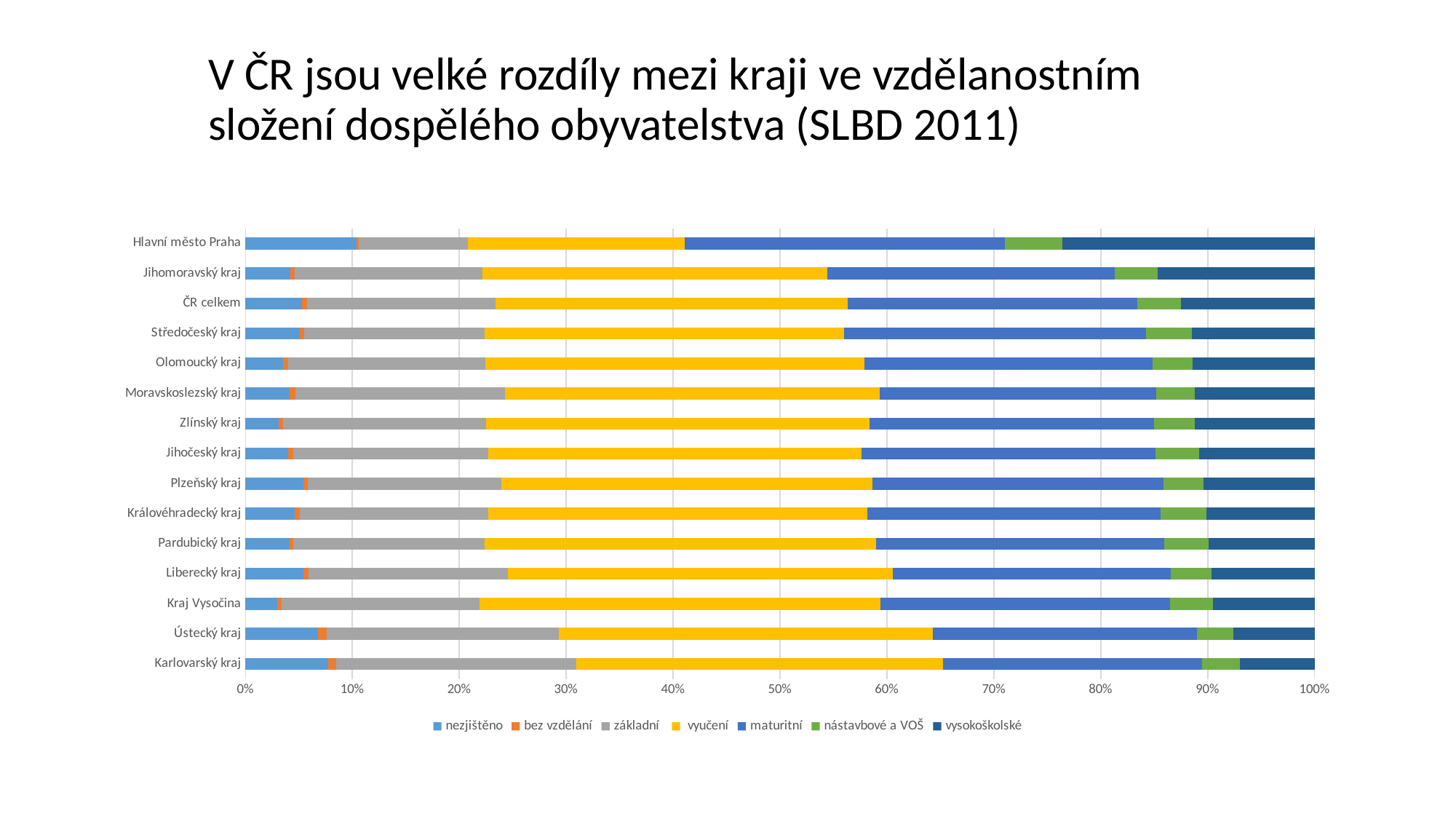

# V ČR jsou velké rozdíly mezi kraji ve vzdělanostním složení dospělého obyvatelstva (SLBD 2011)

### Chart

| Category | nezjištěno | bez vzdělání | základní  |  vyučení | maturitní | nástavbové a VOŠ | vysokoškolské |
|---|---|---|---|---|---|---|---|
| Karlovarský kraj | 7.7 | 0.8 | 22.4 | 34.3 | 24.2 | 3.5 | 7.0 |
| Ústecký kraj | 6.8 | 0.8 | 21.7 | 34.9 | 24.7 | 3.4 | 7.6 |
| Kraj Vysočina | 3.0 | 0.4 | 18.5 | 37.5 | 27.1 | 4.0 | 9.5 |
| Liberecký kraj | 5.4 | 0.5 | 18.6 | 35.9 | 26.0 | 3.8 | 9.6 |
| Pardubický kraj | 4.1 | 0.4 | 17.9 | 36.6 | 26.9 | 4.2 | 9.9 |
| Královéhradecký kraj | 4.6 | 0.5 | 17.6 | 35.5 | 27.4 | 4.3 | 10.1 |
| Plzeňský kraj | 5.4 | 0.4 | 18.1 | 34.7 | 27.2 | 3.7 | 10.4 |
| Jihočeský kraj | 4.0 | 0.5 | 18.2 | 34.9 | 27.5 | 4.1 | 10.8 |
| Zlínský kraj | 3.1 | 0.4 | 19.0 | 35.8 | 26.6 | 3.8 | 11.2 |
| Moravskoslezský kraj | 4.1 | 0.6 | 19.6 | 35.1 | 25.9 | 3.6 | 11.2 |
| Olomoucký kraj | 3.5 | 0.5 | 18.4 | 35.4 | 26.9 | 3.7 | 11.4 |
| Středočeský kraj | 5.1 | 0.4 | 16.9 | 33.6 | 28.2 | 4.3 | 11.5 |
| ČR celkem | 5.3 | 0.5 | 17.6 | 33.0 | 27.1 | 4.1 | 12.5 |
| Jihomoravský kraj | 4.2 | 0.4 | 17.6 | 32.3 | 26.9 | 4.0 | 14.7 |
| Hlavní město Praha | 10.4 | 0.2 | 10.2 | 20.3 | 29.9 | 5.4 | 23.6 |